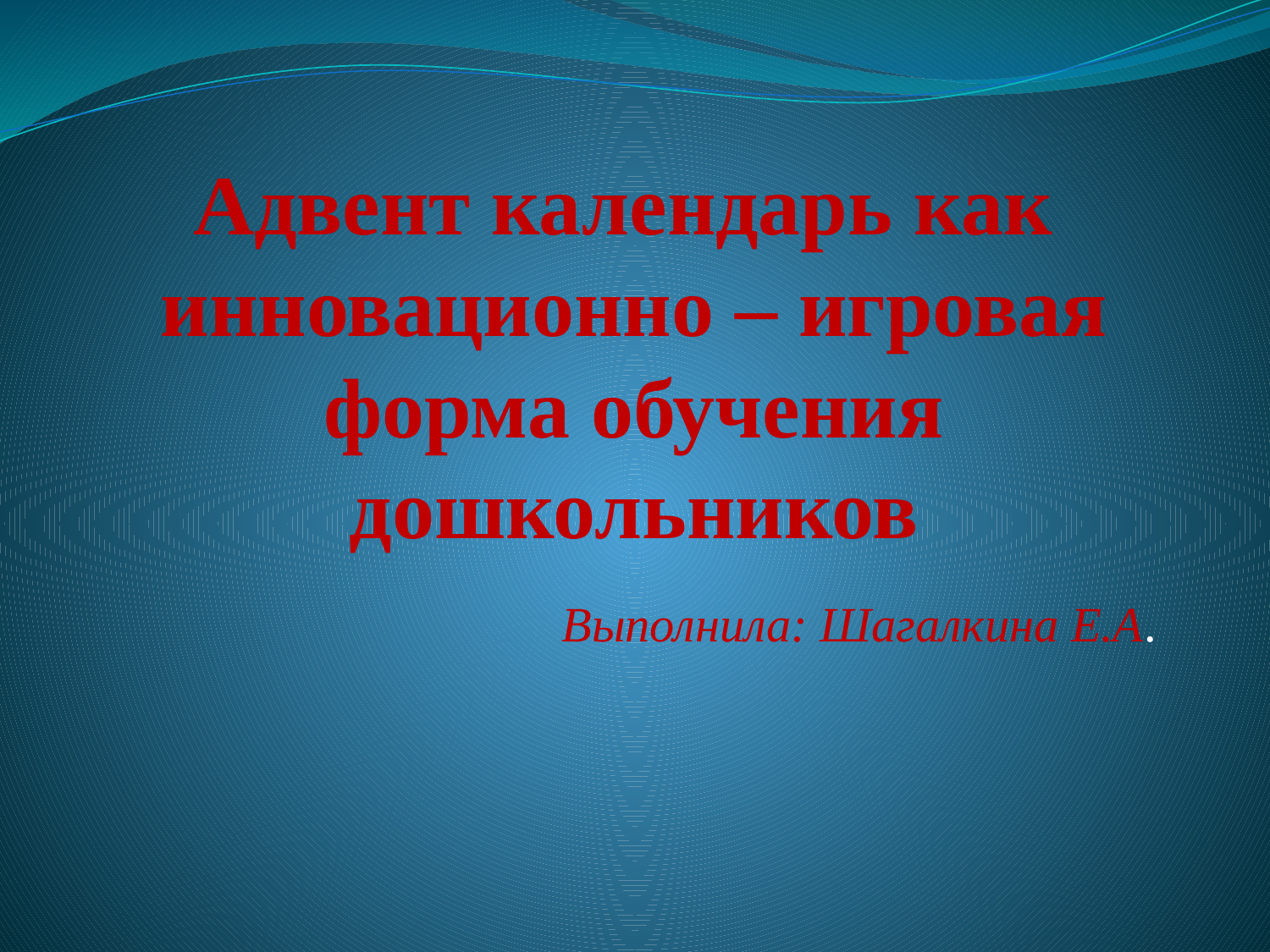

# Адвент календарь как  инновационно – игровая форма обучения дошкольников

Выполнила: Шагалкина Е.А.